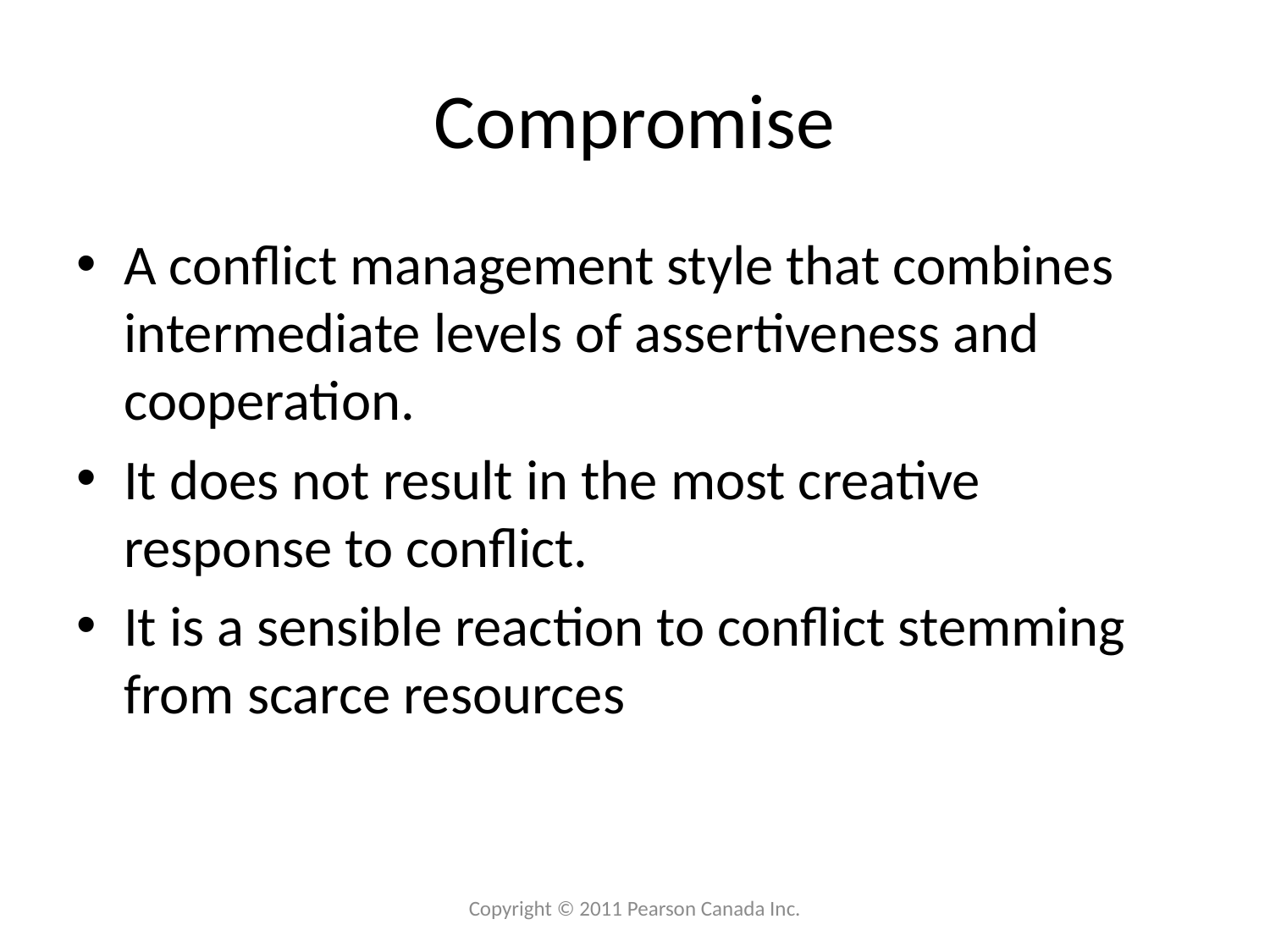

# Compromise
A conflict management style that combines intermediate levels of assertiveness and cooperation.
It does not result in the most creative response to conflict.
It is a sensible reaction to conflict stemming from scarce resources
Copyright © 2011 Pearson Canada Inc.